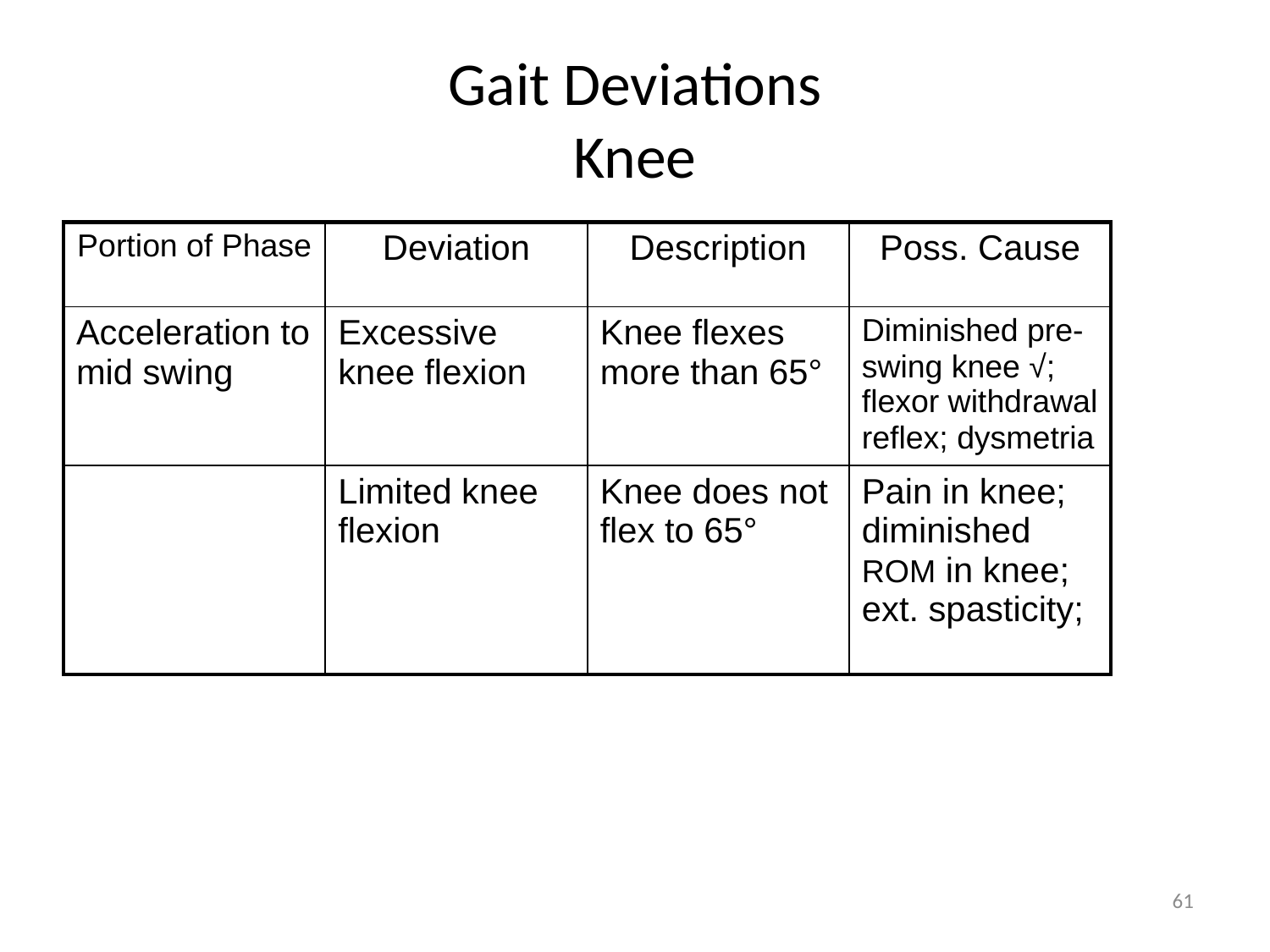

# Gait Deviations Knee
| Portion of Phase | Deviation | Description | Poss. Cause |
| --- | --- | --- | --- |
| Acceleration to mid swing | Excessive knee flexion | Knee flexes more than 65° | Diminished pre- swing knee √; flexor withdrawal reflex; dysmetria |
|  | Limited knee flexion | Knee does not flex to 65° | Pain in knee; diminished ROM in knee; ext. spasticity; |
61